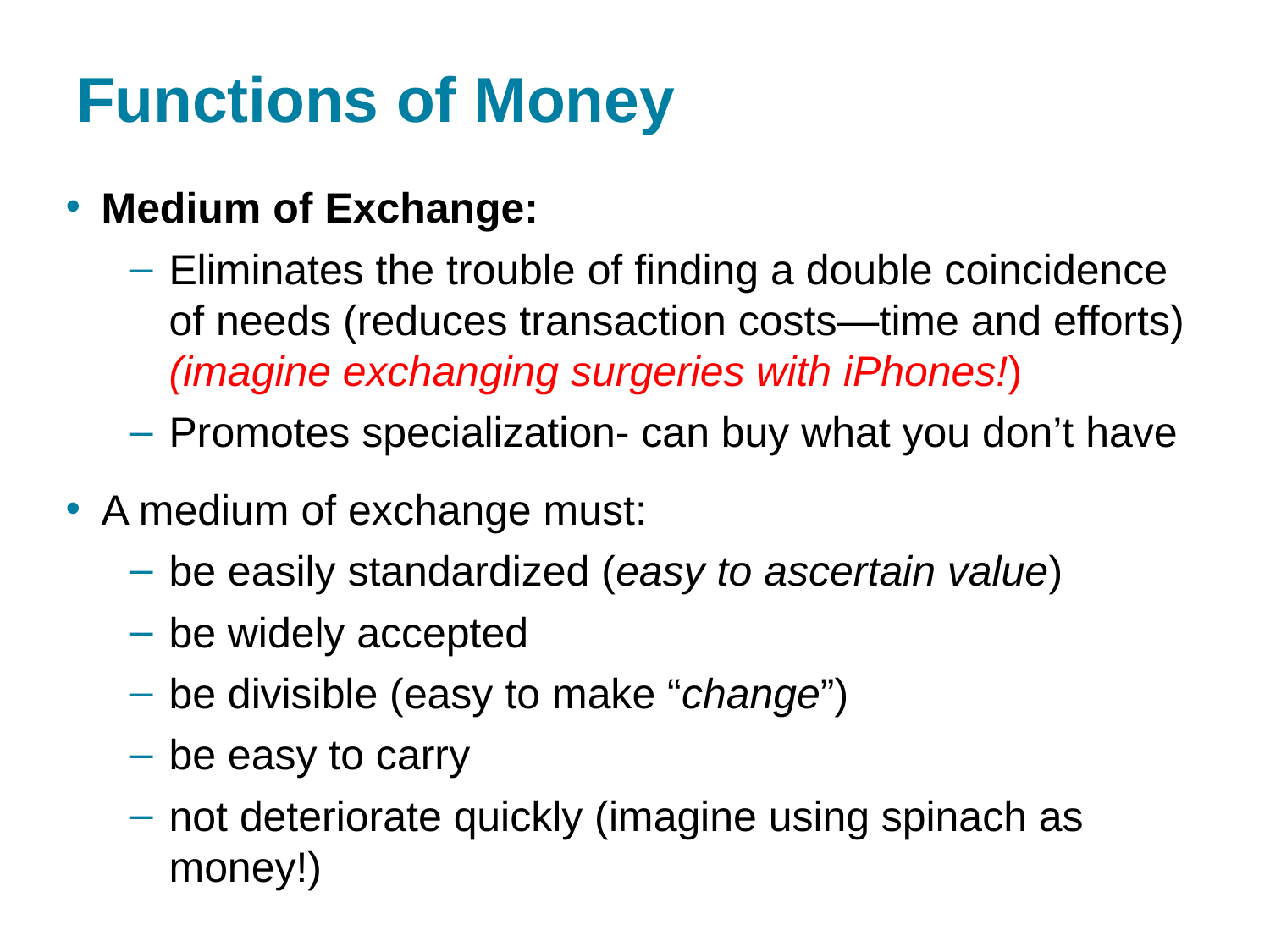

# Functions of Money
Medium of Exchange:
Eliminates the trouble of finding a double coincidence of needs (reduces transaction costs—time and efforts) (imagine exchanging surgeries with iPhones!)
Promotes specialization- can buy what you don’t have
A medium of exchange must:
be easily standardized (easy to ascertain value)
be widely accepted
be divisible (easy to make “change”)
be easy to carry
not deteriorate quickly (imagine using spinach as money!)